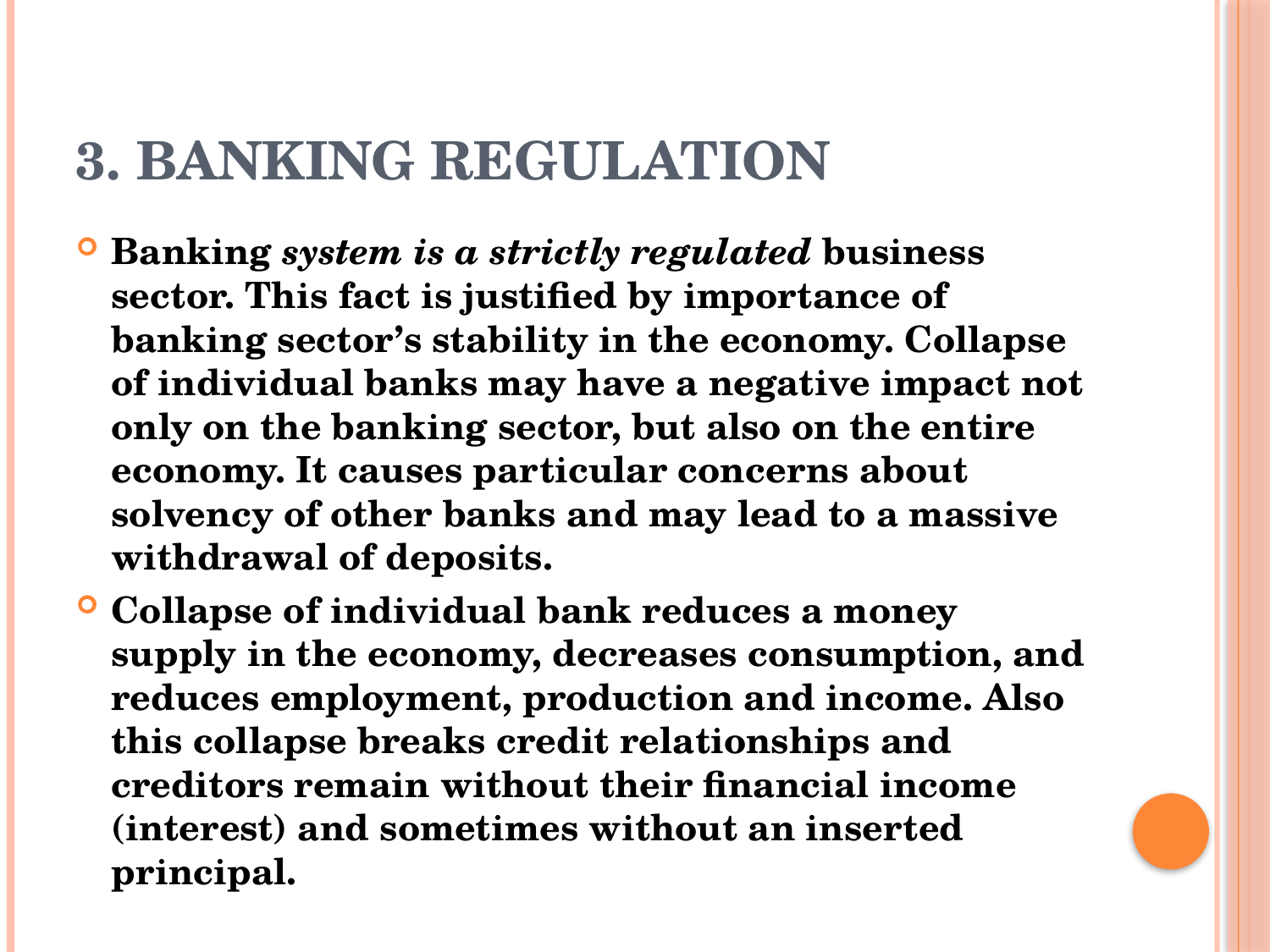

# 3. Banking regulation
Banking system is a strictly regulated business sector. This fact is justified by importance of banking sector’s stability in the economy. Collapse of individual banks may have a negative impact not only on the banking sector, but also on the entire economy. It causes particular concerns about solvency of other banks and may lead to a massive withdrawal of deposits.
Collapse of individual bank reduces a money supply in the economy, decreases consumption, and reduces employment, production and income. Also this collapse breaks credit relationships and creditors remain without their financial income (interest) and sometimes without an inserted principal.